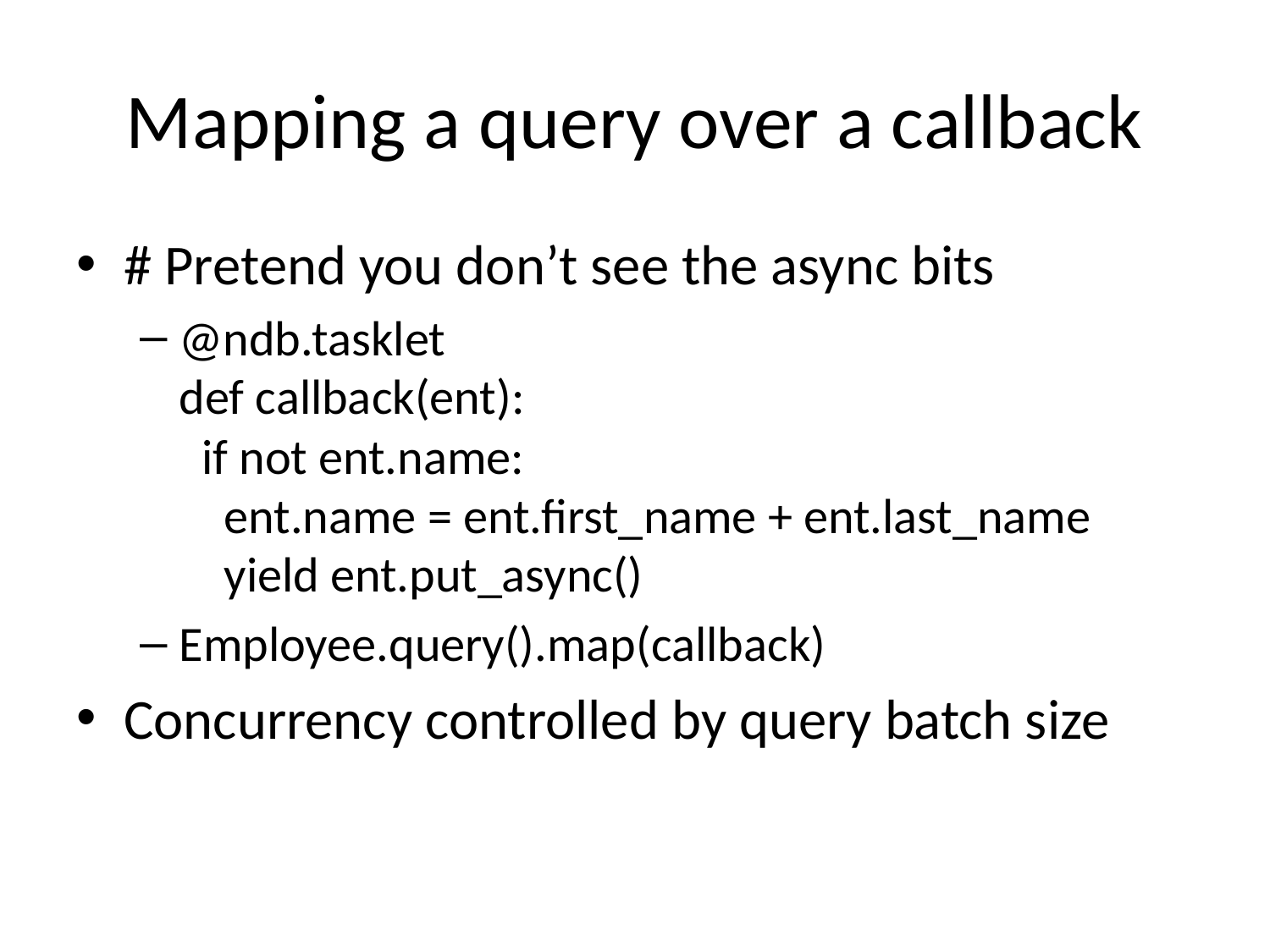

# Mapping a query over a callback
# Pretend you don’t see the async bits
@ndb.tasklet
def callback(ent):
  if not ent.name:
    ent.name = ent.first_name + ent.last_name
    yield ent.put_async()
Employee.query().map(callback)
Concurrency controlled by query batch size